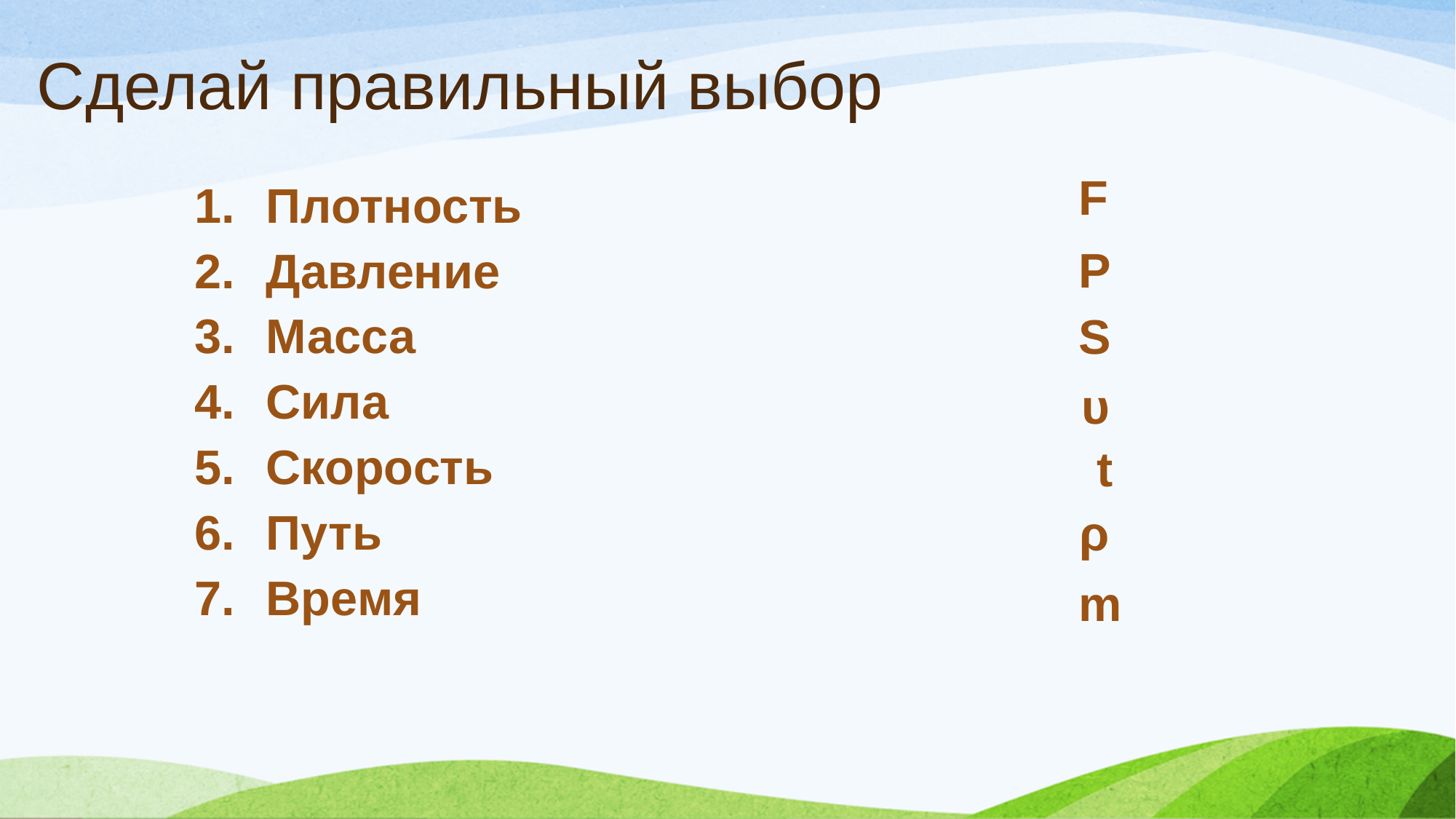

# Сделай правильный выбор
| F |
| --- |
| 1. | Плотность |
| --- | --- |
| 2. | Давление |
| 3. | Масса |
| 4. | Сила |
| 5. | Скорость |
| 6. | Путь |
| 7. | Время |
| P |
| --- |
| S |
| --- |
| υ |
| --- |
| t |
| --- |
| ρ |
| --- |
| m |
| --- |